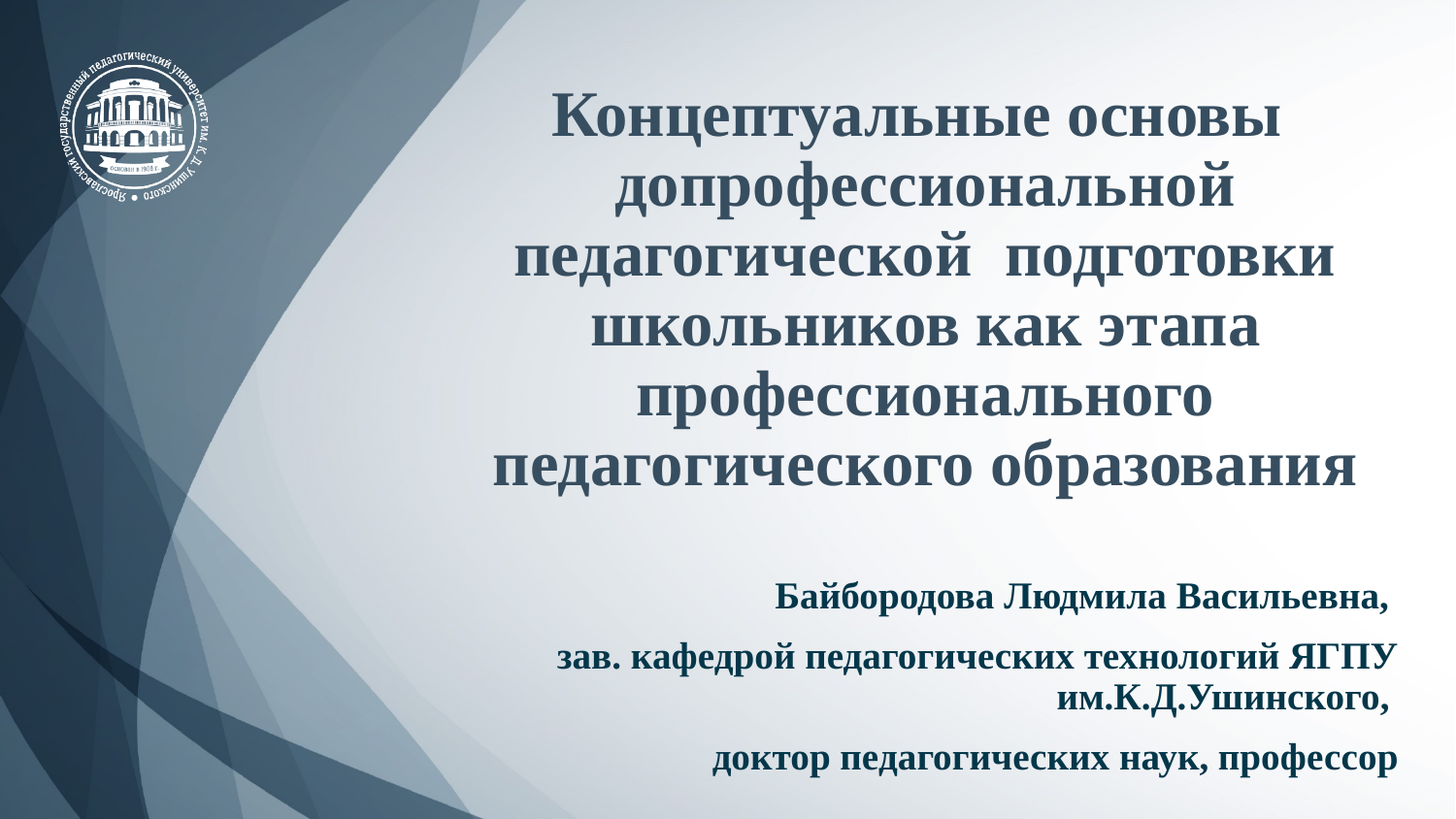

# Концептуальные основы допрофессиональной педагогической  подготовки школьников как этапа профессионального педагогического образования
Байбородова Людмила Васильевна,
зав. кафедрой педагогических технологий ЯГПУ им.К.Д.Ушинского,
доктор педагогических наук, профессор